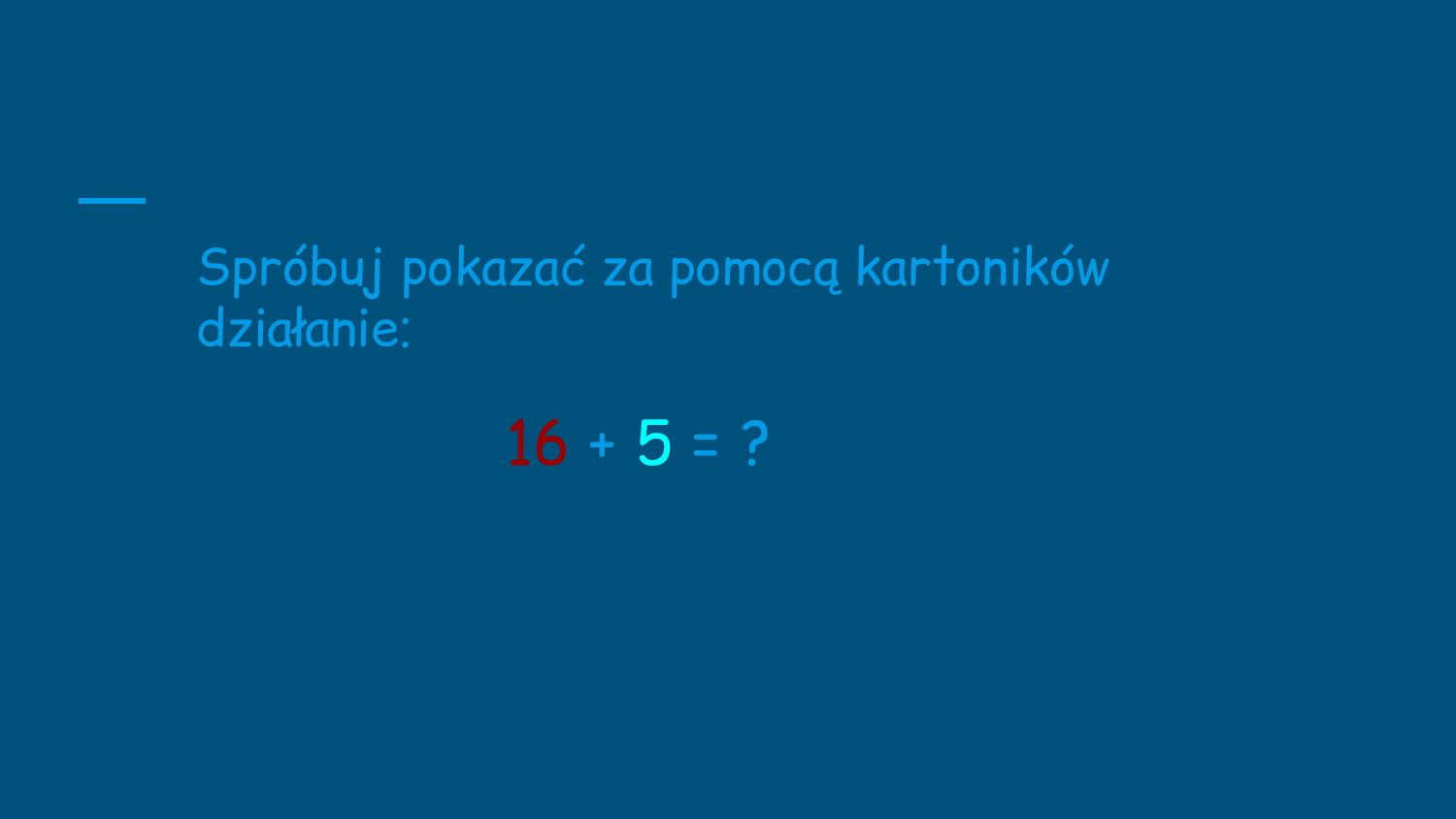

Spróbuj pokazać za pomocą kartoników działanie:

             16 + 5 = ?